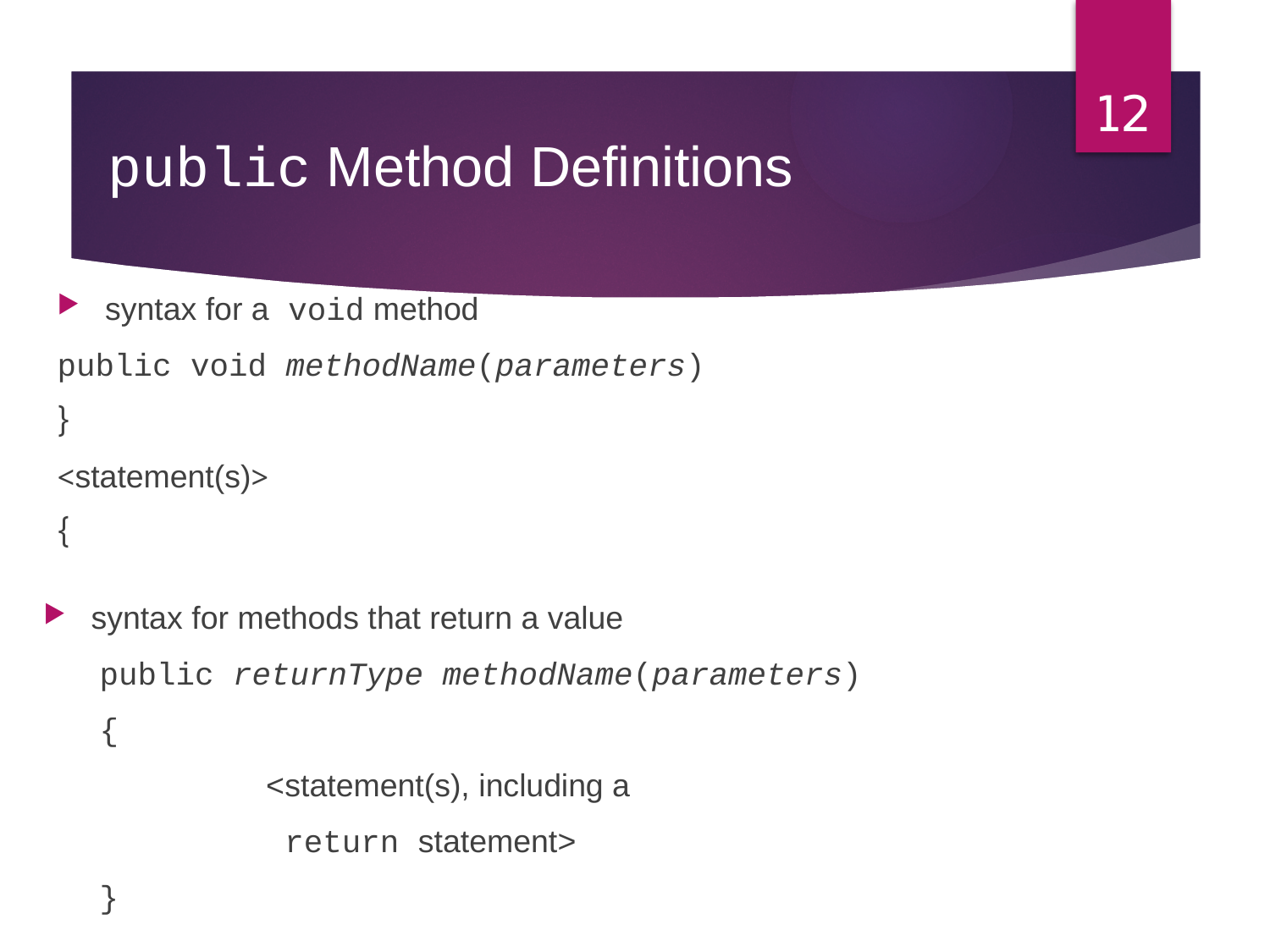

12
# public Method Definitions
syntax for a void method
public void methodName(parameters)
{
		<statement(s)>
}

syntax for methods that return a value
public returnType methodName(parameters)
{
		<statement(s), including a
		 return statement>
}